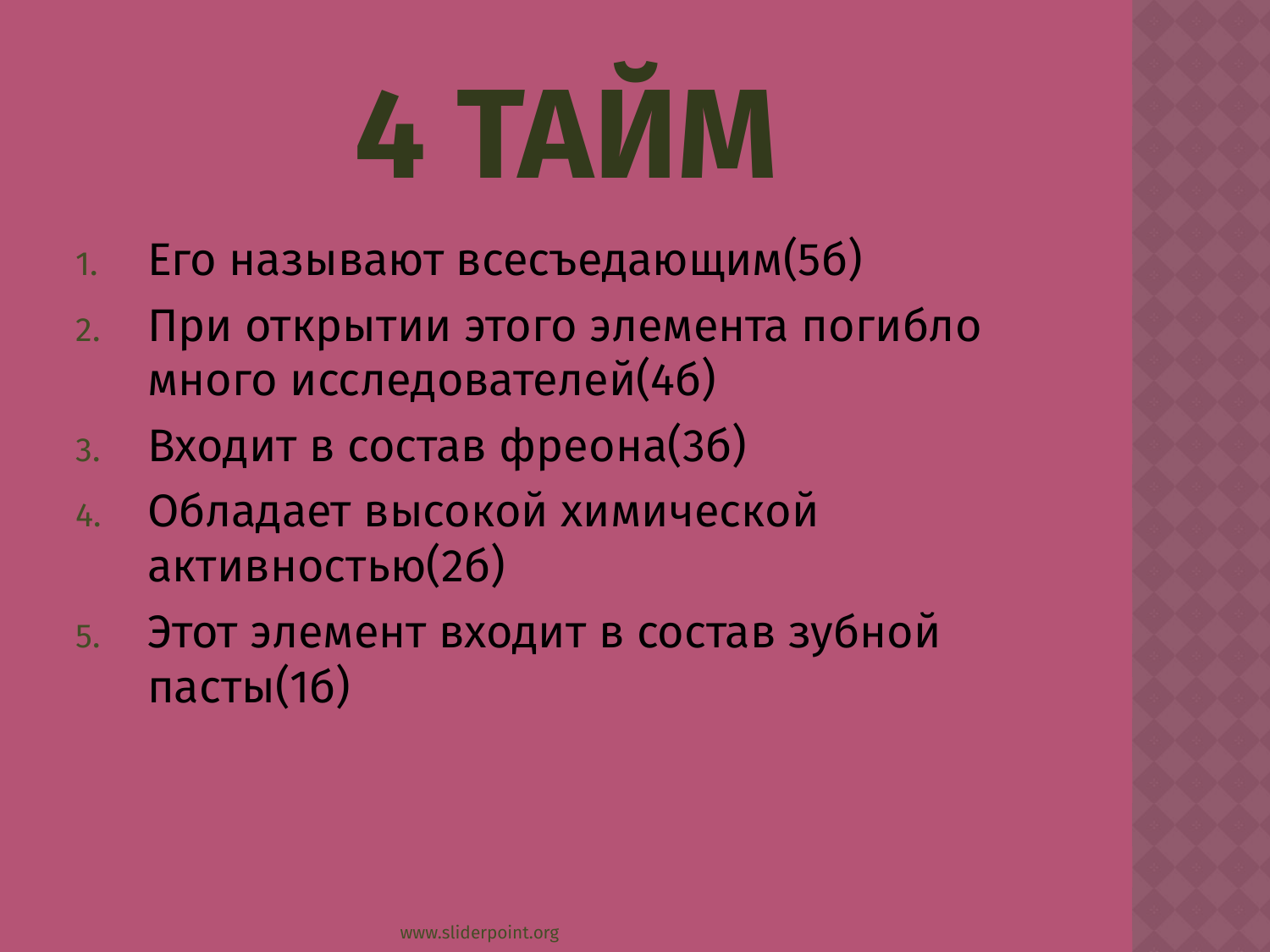

# 4 тайм
Его называют всесъедающим(5б)
При открытии этого элемента погибло много исследователей(4б)
Входит в состав фреона(3б)
Обладает высокой химической активностью(2б)
Этот элемент входит в состав зубной пасты(1б)

www.sliderpoint.org